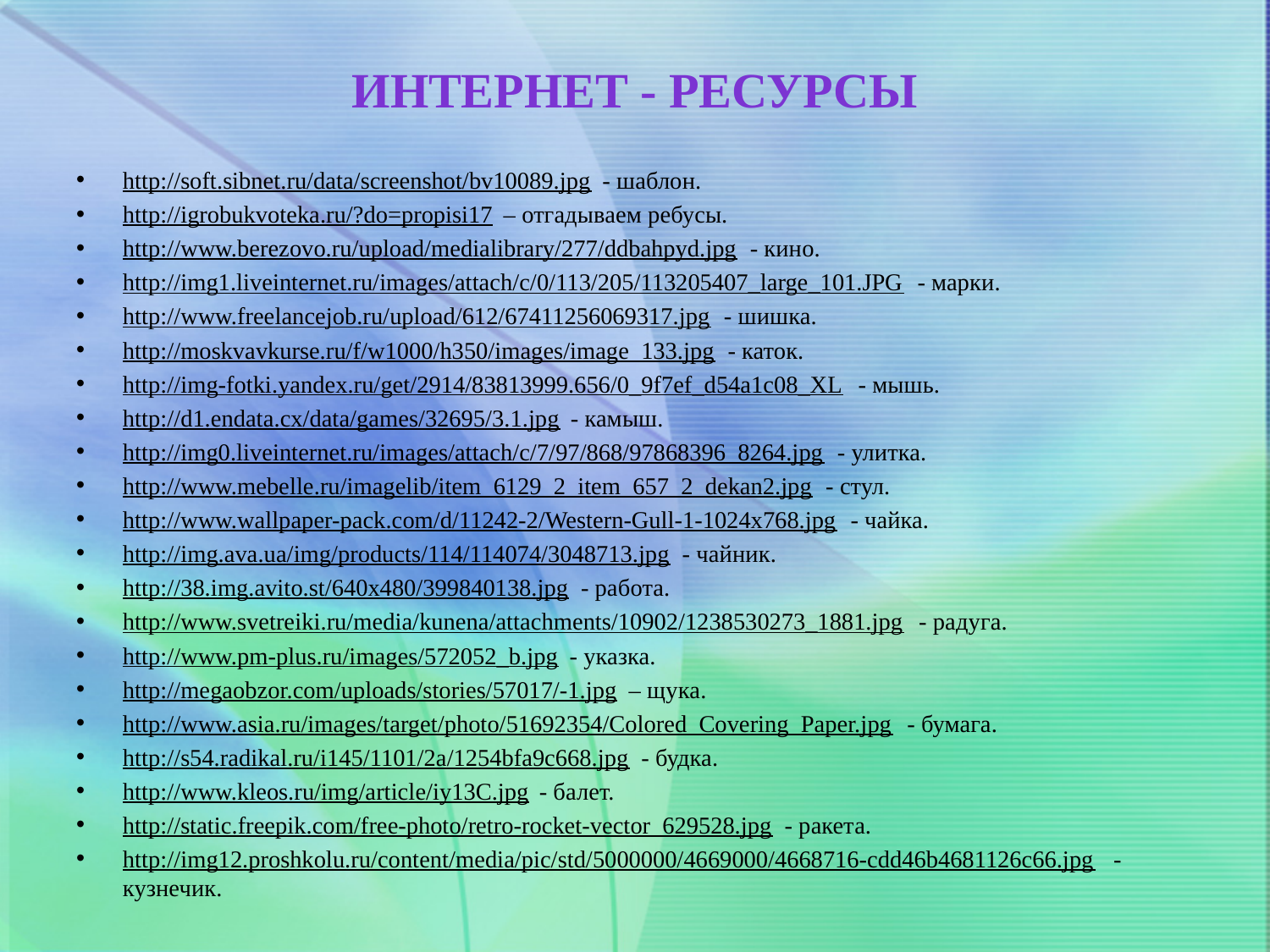

# ИНТЕРНЕТ - РЕСУРСЫ
http://soft.sibnet.ru/data/screenshot/bv10089.jpg - шаблон.
http://igrobukvoteka.ru/?do=propisi17 – отгадываем ребусы.
http://www.berezovo.ru/upload/medialibrary/277/ddbahpyd.jpg - кино.
http://img1.liveinternet.ru/images/attach/c/0/113/205/113205407_large_101.JPG - марки.
http://www.freelancejob.ru/upload/612/67411256069317.jpg - шишка.
http://moskvavkurse.ru/f/w1000/h350/images/image_133.jpg - каток.
http://img-fotki.yandex.ru/get/2914/83813999.656/0_9f7ef_d54a1c08_XL - мышь.
http://d1.endata.cx/data/games/32695/3.1.jpg - камыш.
http://img0.liveinternet.ru/images/attach/c/7/97/868/97868396_8264.jpg - улитка.
http://www.mebelle.ru/imagelib/item_6129_2_item_657_2_dekan2.jpg - стул.
http://www.wallpaper-pack.com/d/11242-2/Western-Gull-1-1024x768.jpg - чайка.
http://img.ava.ua/img/products/114/114074/3048713.jpg - чайник.
http://38.img.avito.st/640x480/399840138.jpg - работа.
http://www.svetreiki.ru/media/kunena/attachments/10902/1238530273_1881.jpg - радуга.
http://www.pm-plus.ru/images/572052_b.jpg - указка.
http://megaobzor.com/uploads/stories/57017/-1.jpg – щука.
http://www.asia.ru/images/target/photo/51692354/Colored_Covering_Paper.jpg - бумага.
http://s54.radikal.ru/i145/1101/2a/1254bfa9c668.jpg - будка.
http://www.kleos.ru/img/article/iy13C.jpg - балет.
http://static.freepik.com/free-photo/retro-rocket-vector_629528.jpg - ракета.
http://img12.proshkolu.ru/content/media/pic/std/5000000/4669000/4668716-cdd46b4681126c66.jpg - кузнечик.